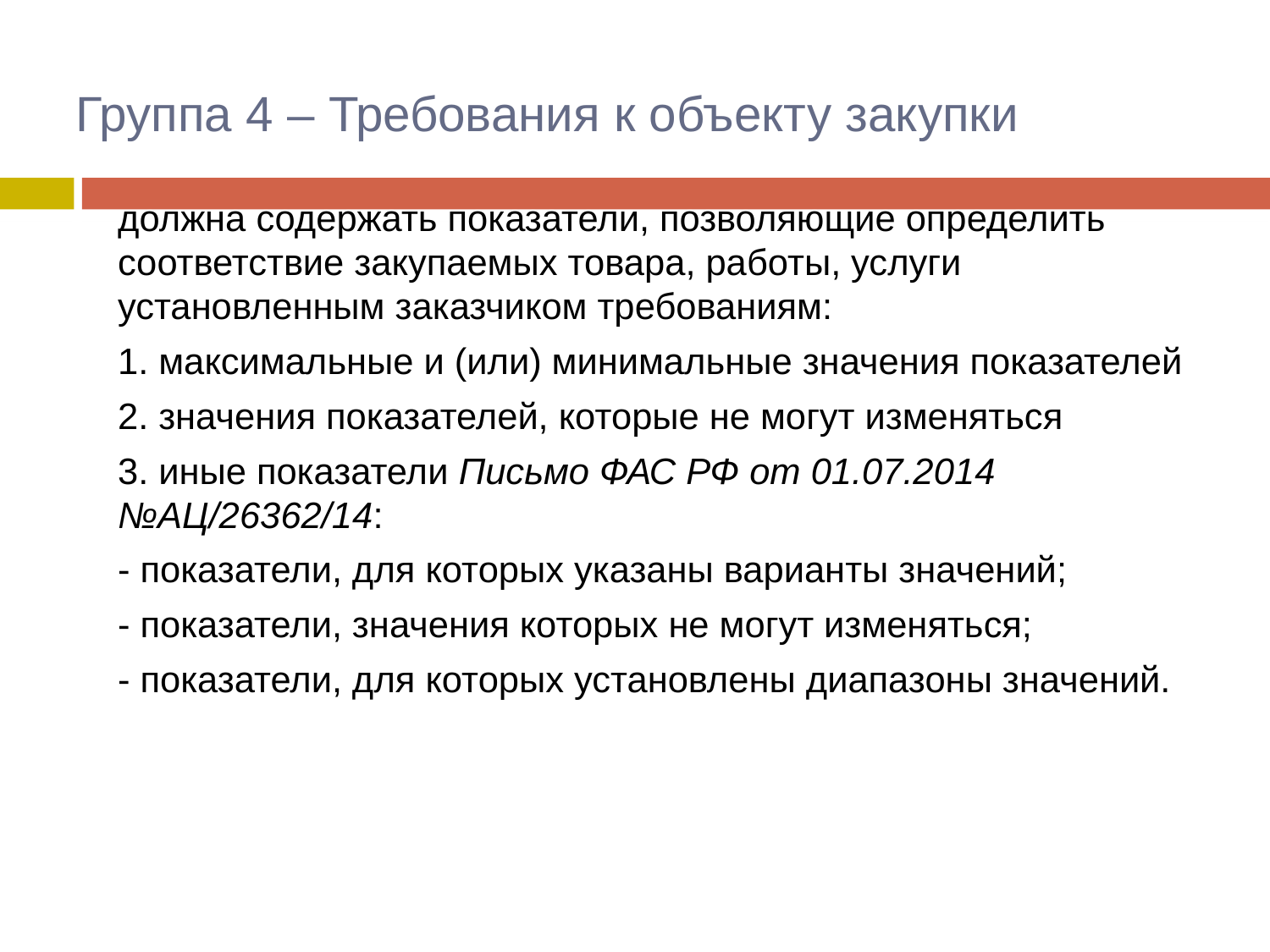

# Группа 4 – Требования к объекту закупки

	должна содержать показатели, позволяющие определить соответствие закупаемых товара, работы, услуги установленным заказчиком требованиям:
	1. максимальные и (или) минимальные значения показателей
	2. значения показателей, которые не могут изменяться
	3. иные показатели Письмо ФАС РФ от 01.07.2014 №АЦ/26362/14:
	- показатели, для которых указаны варианты значений;
	- показатели, значения которых не могут изменяться;
	- показатели, для которых установлены диапазоны значений.